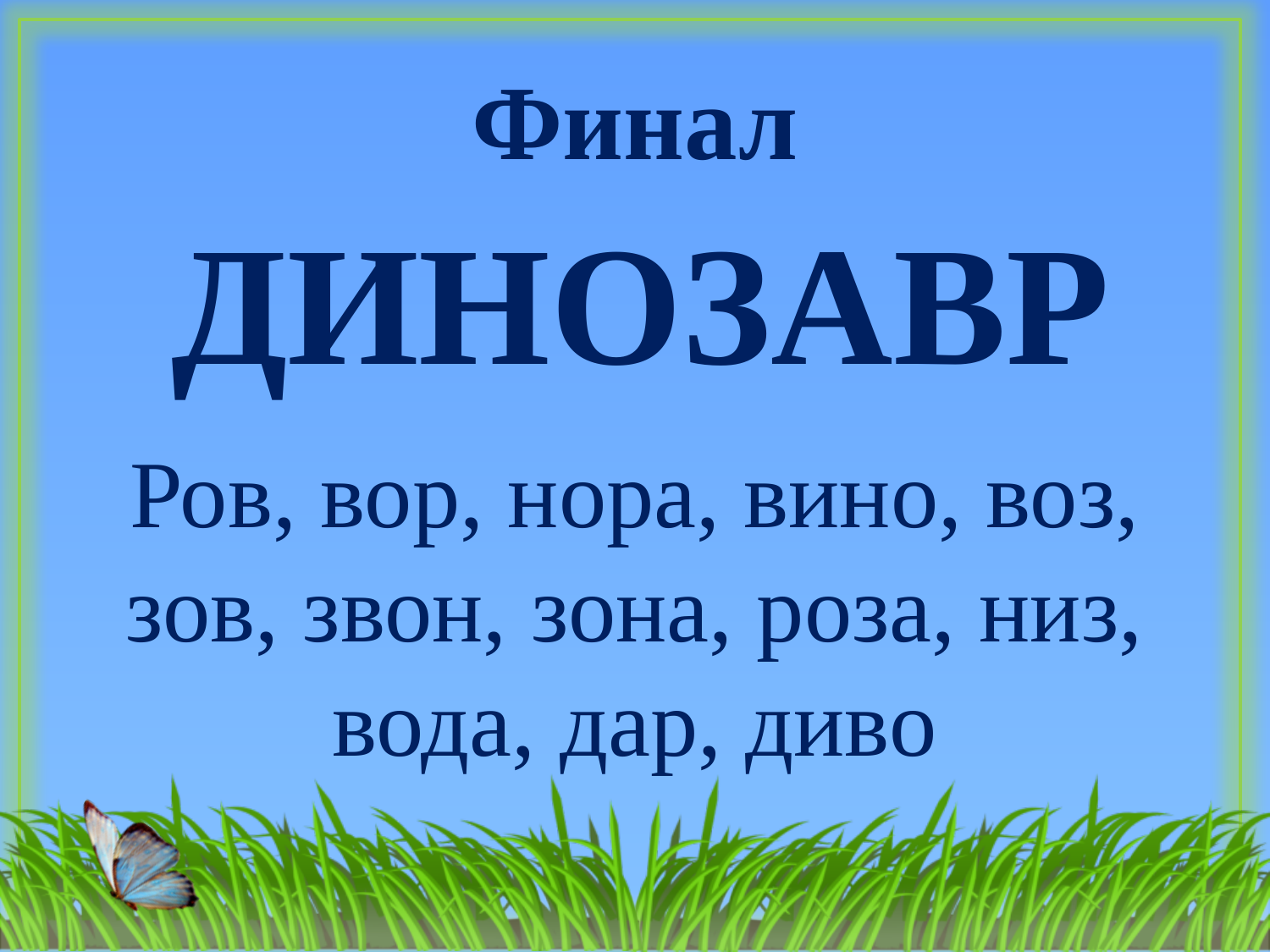

# Финал
ДИНОЗАВР
Ров, вор, нора, вино, воз, зов, звон, зона, роза, низ, вода, дар, диво